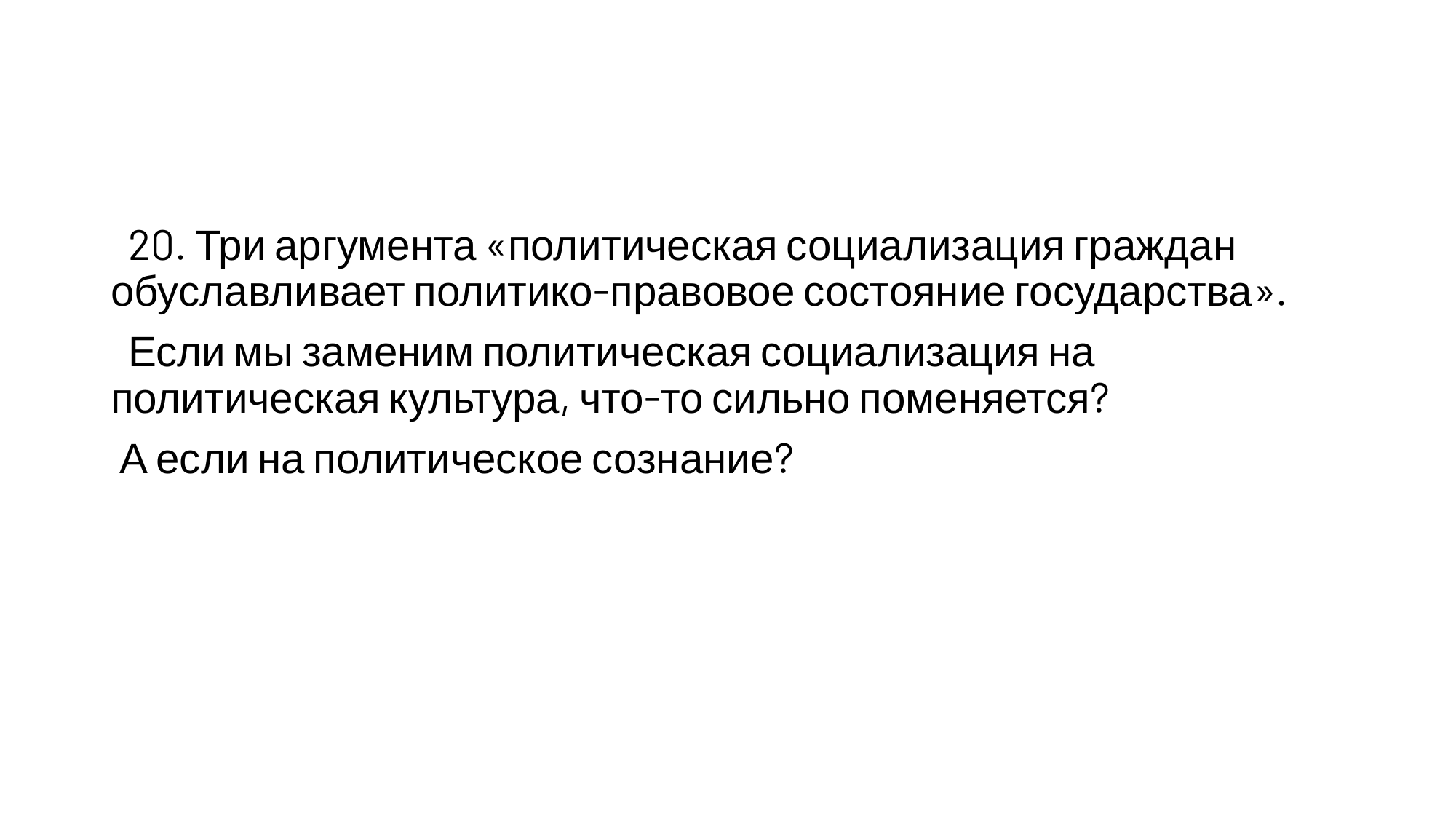

#
  20. Три аргумента «политическая социализация граждан обуславливает политико-правовое состояние государства».
  Если мы заменим политическая социализация на политическая культура, что-то сильно поменяется?
 А если на политическое сознание?